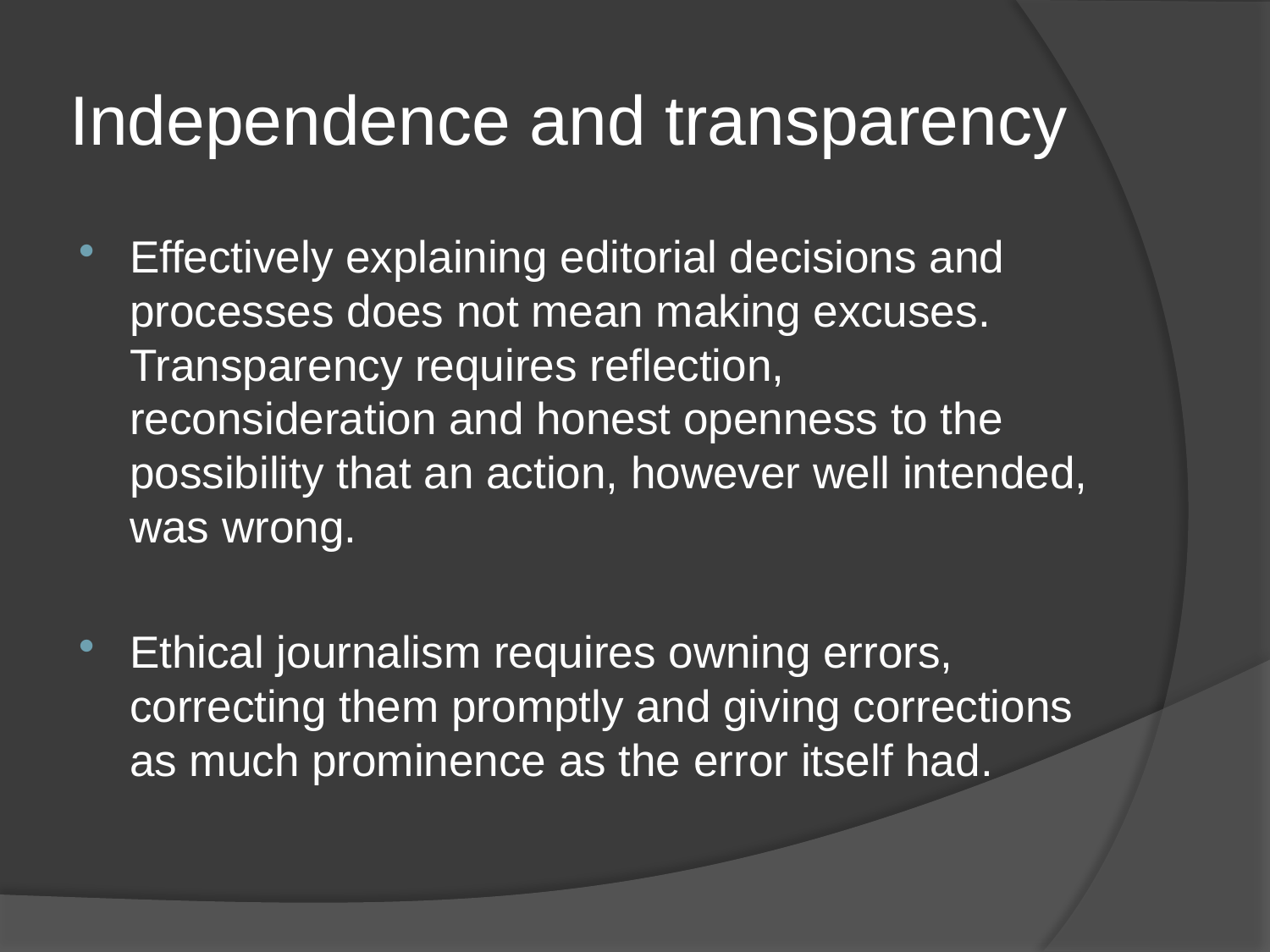

# Independence and transparency
Effectively explaining editorial decisions and processes does not mean making excuses. Transparency requires reflection, reconsideration and honest openness to the possibility that an action, however well intended, was wrong.

Ethical journalism requires owning errors, correcting them promptly and giving corrections as much prominence as the error itself had.